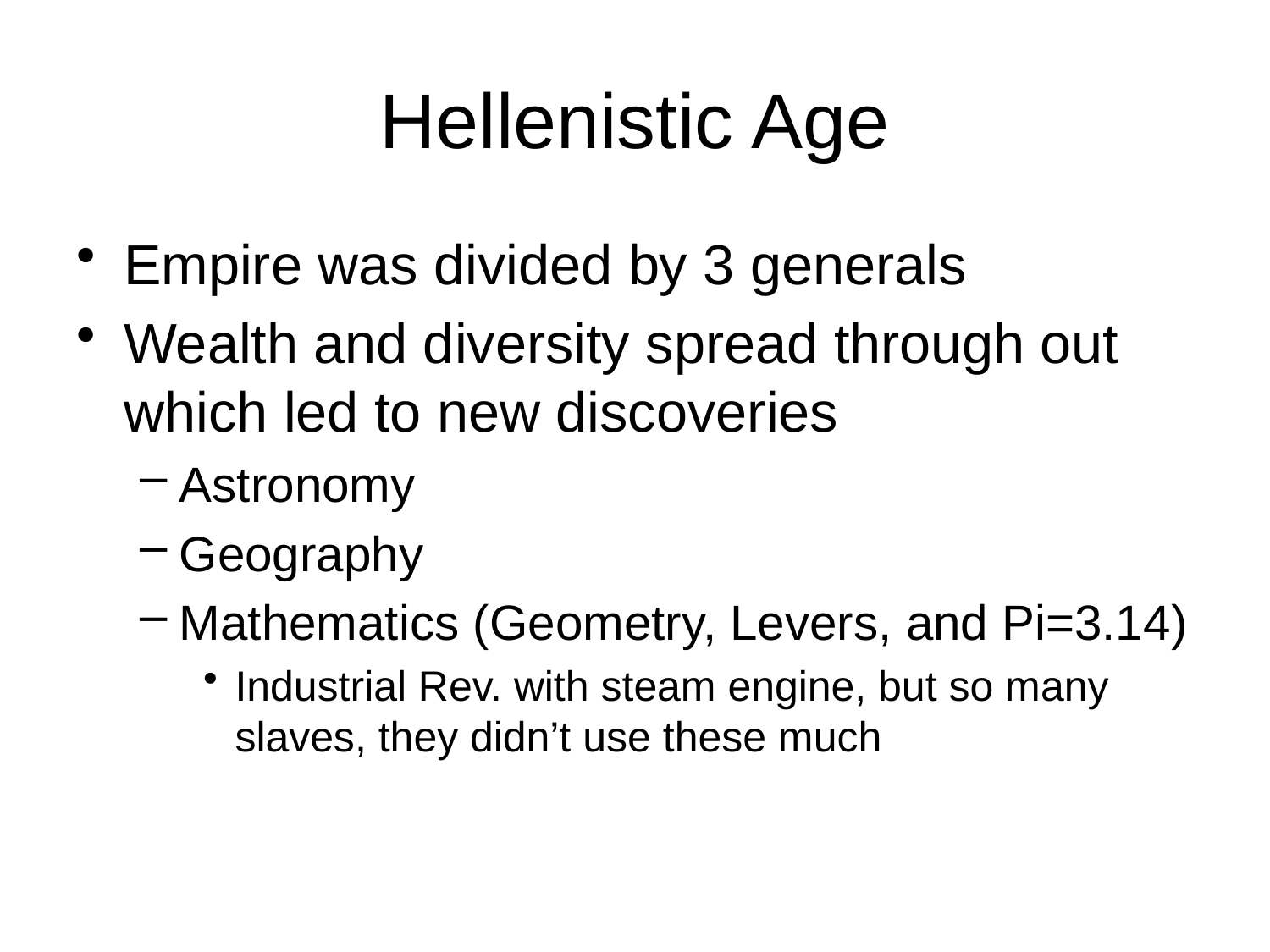

# Hellenistic Age
Empire was divided by 3 generals
Wealth and diversity spread through out which led to new discoveries
Astronomy
Geography
Mathematics (Geometry, Levers, and Pi=3.14)
Industrial Rev. with steam engine, but so many slaves, they didn’t use these much